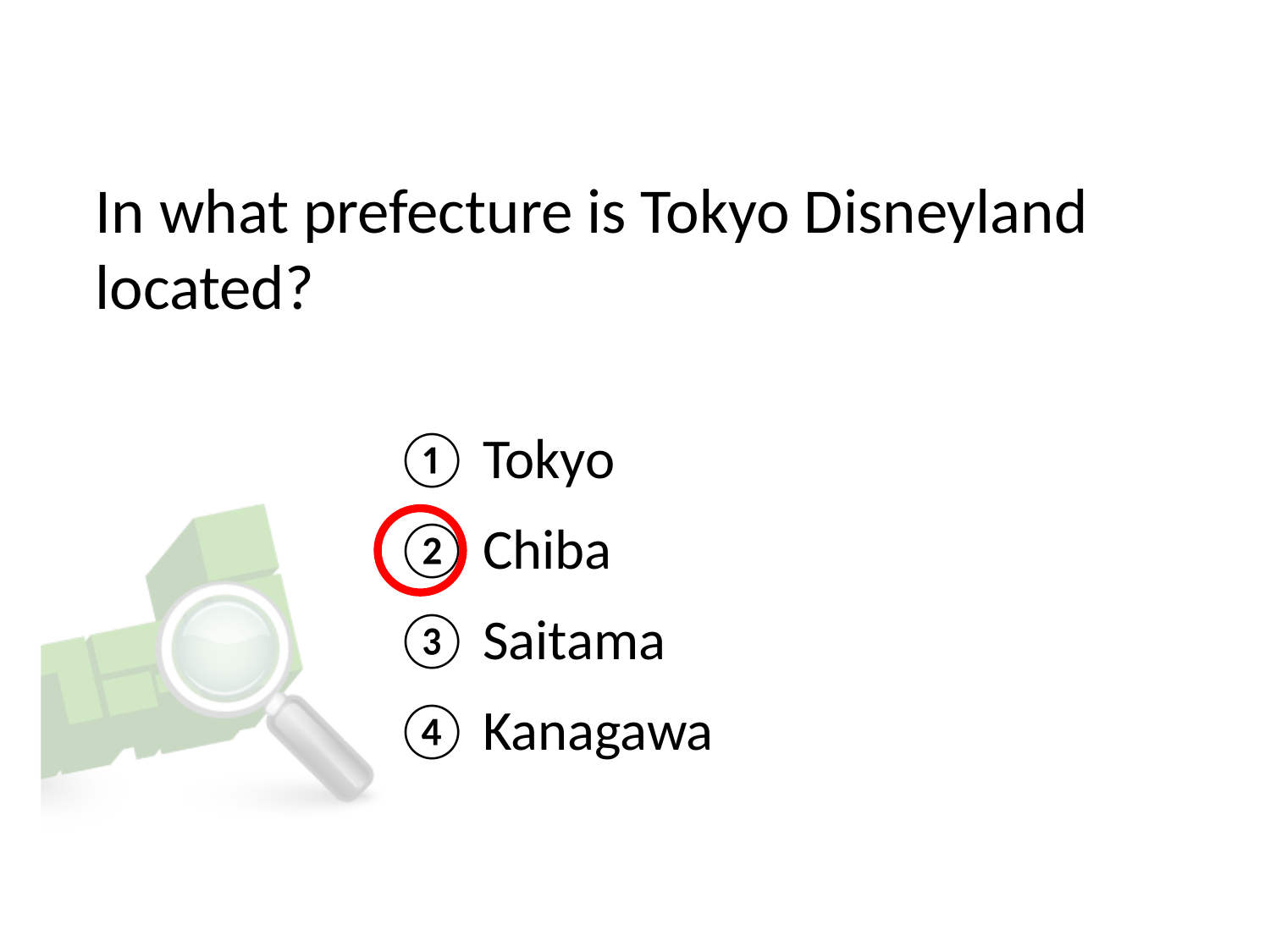

# In what prefecture is Tokyo Disneyland located?
① Tokyo
② Chiba
③ Saitama
④ Kanagawa